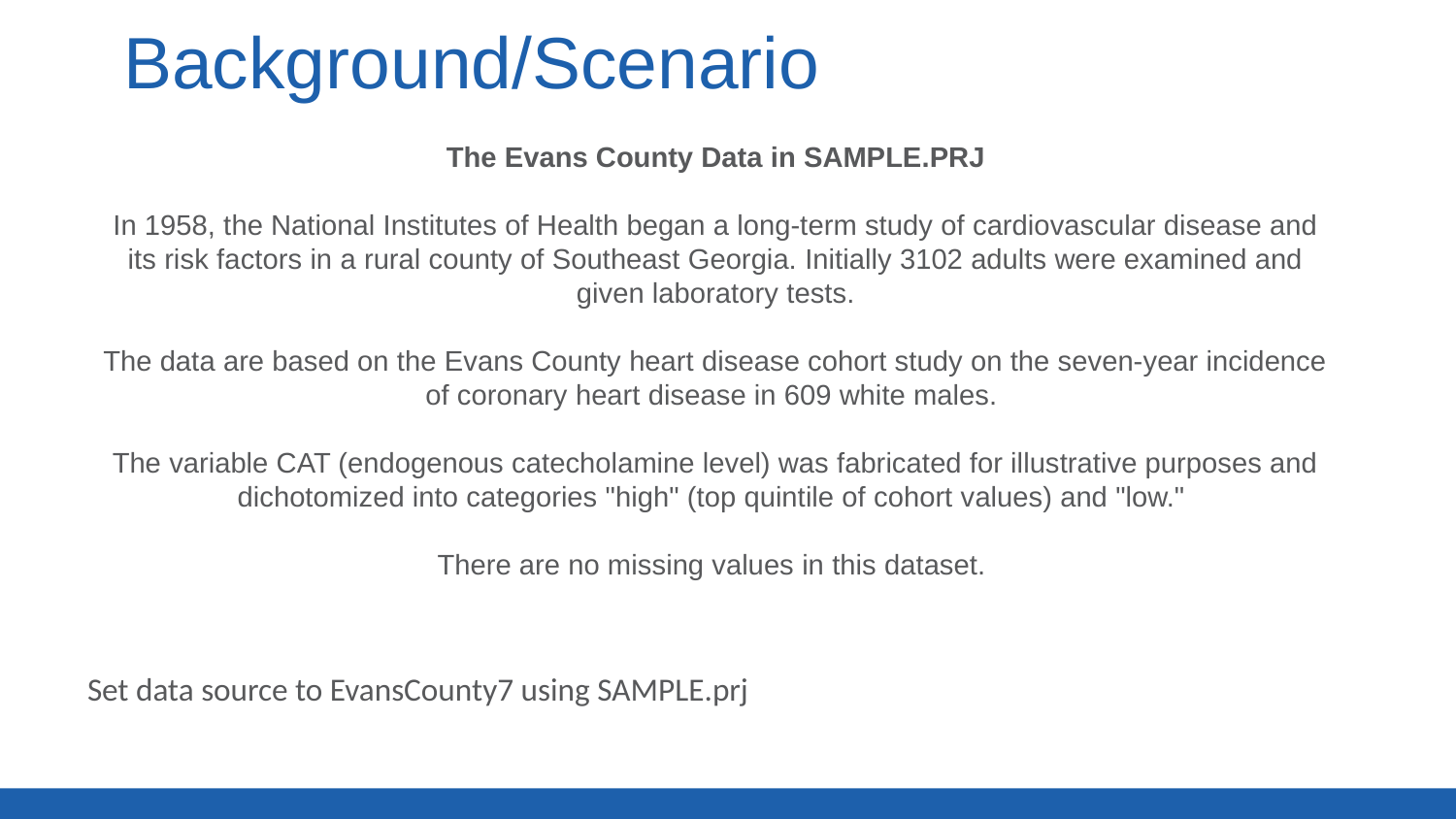

Background/Scenario
The Evans County Data in SAMPLE.PRJ

In 1958, the National Institutes of Health began a long-term study of cardiovascular disease and its risk factors in a rural county of Southeast Georgia. Initially 3102 adults were examined and given laboratory tests.

The data are based on the Evans County heart disease cohort study on the seven-year incidence of coronary heart disease in 609 white males.

The variable CAT (endogenous catecholamine level) was fabricated for illustrative purposes and dichotomized into categories "high" (top quintile of cohort values) and "low."

There are no missing values in this dataset.
Set data source to EvansCounty7 using SAMPLE.prj